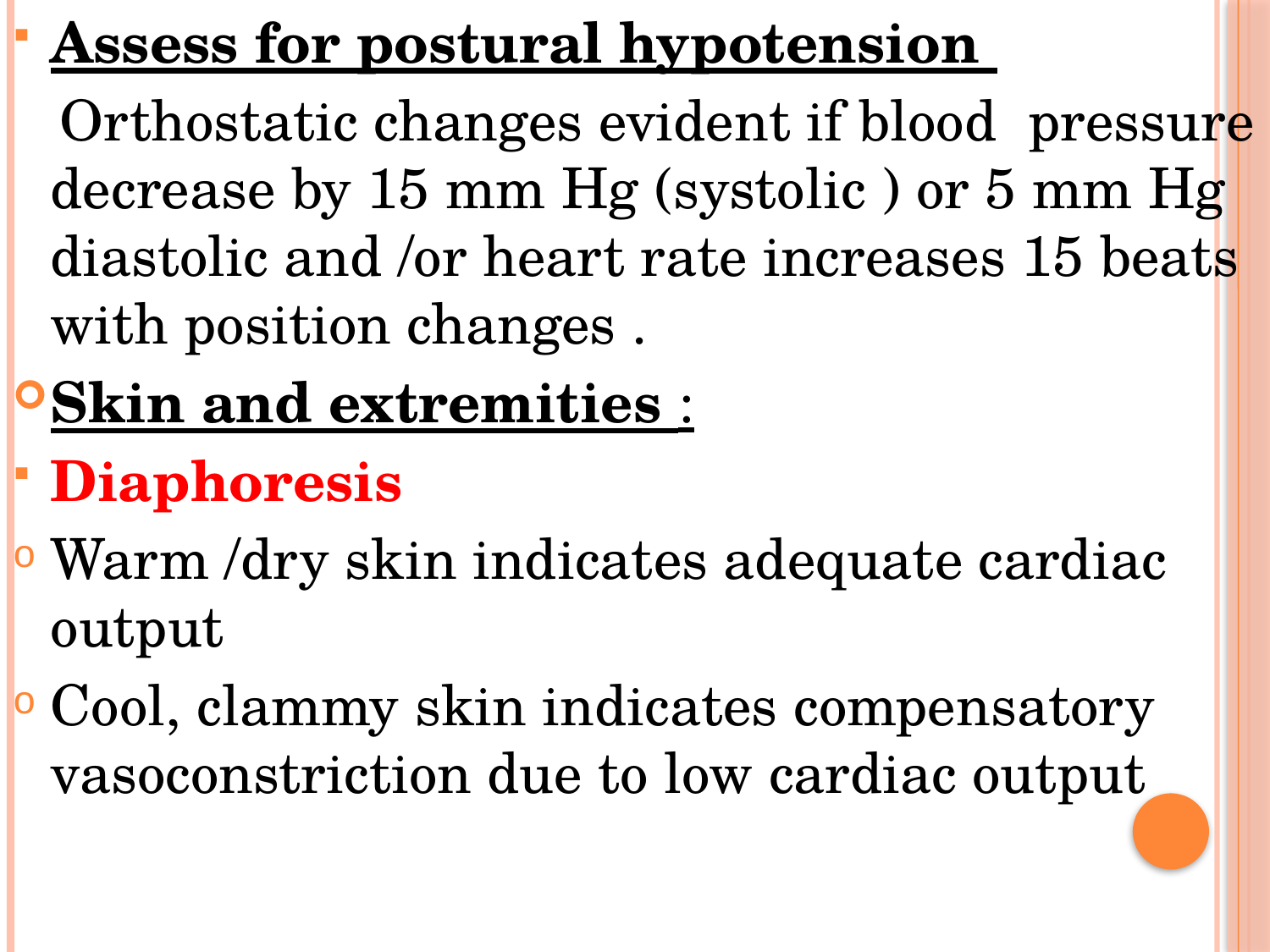

Assess for postural hypotension
   Orthostatic changes evident if blood  pressure decrease by 15 mm Hg (systolic ) or 5 mm Hg diastolic and /or heart rate increases 15 beats with position changes .
Skin and extremities :
Diaphoresis
Warm /dry skin indicates adequate cardiac output
Cool, clammy skin indicates compensatory vasoconstriction due to low cardiac output
#